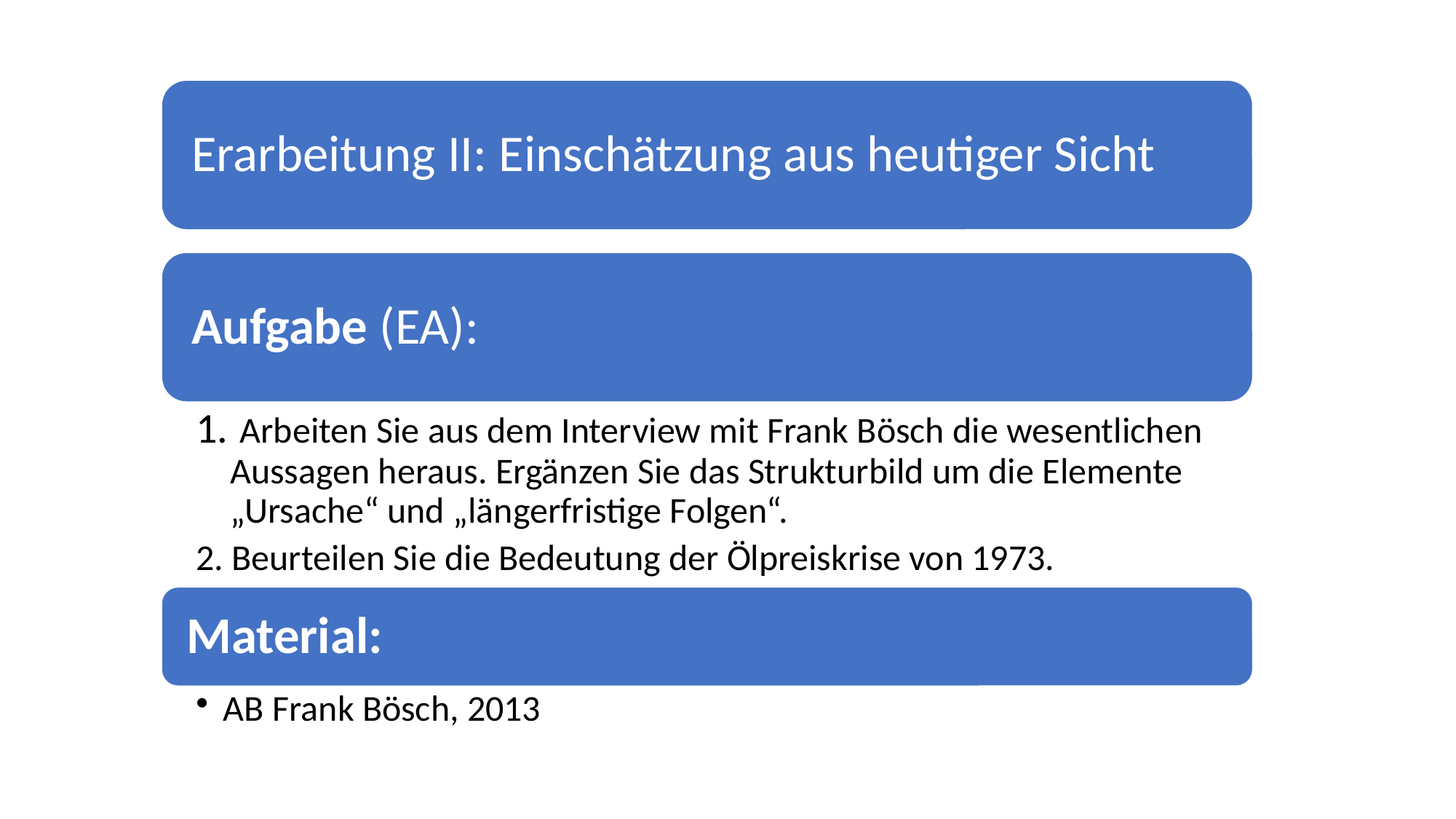

Erarbeitung II: Einschätzung aus heutiger Sicht
Aufgabe (EA):
 Arbeiten Sie aus dem Interview mit Frank Bösch die wesentlichen Aussagen heraus. Ergänzen Sie das Strukturbild um die Elemente „Ursache“ und „längerfristige Folgen“.
 Beurteilen Sie die Bedeutung der Ölpreiskrise von 1973.
Material:
AB Frank Bösch, 2013